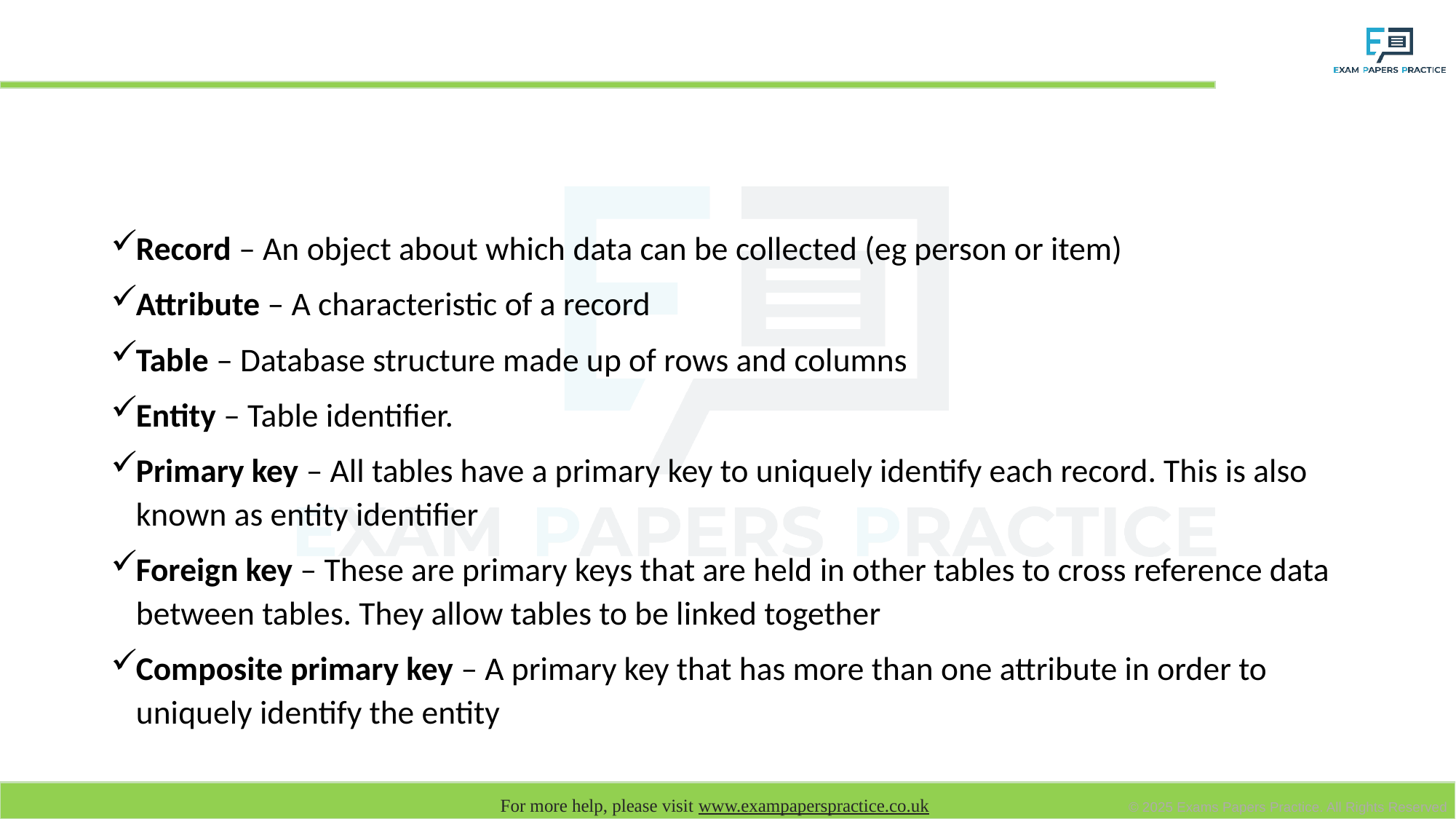

# Keywords
Record – An object about which data can be collected (eg person or item)
Attribute – A characteristic of a record
Table – Database structure made up of rows and columns
Entity – Table identifier.
Primary key – All tables have a primary key to uniquely identify each record. This is also known as entity identifier
Foreign key – These are primary keys that are held in other tables to cross reference data between tables. They allow tables to be linked together
Composite primary key – A primary key that has more than one attribute in order to uniquely identify the entity